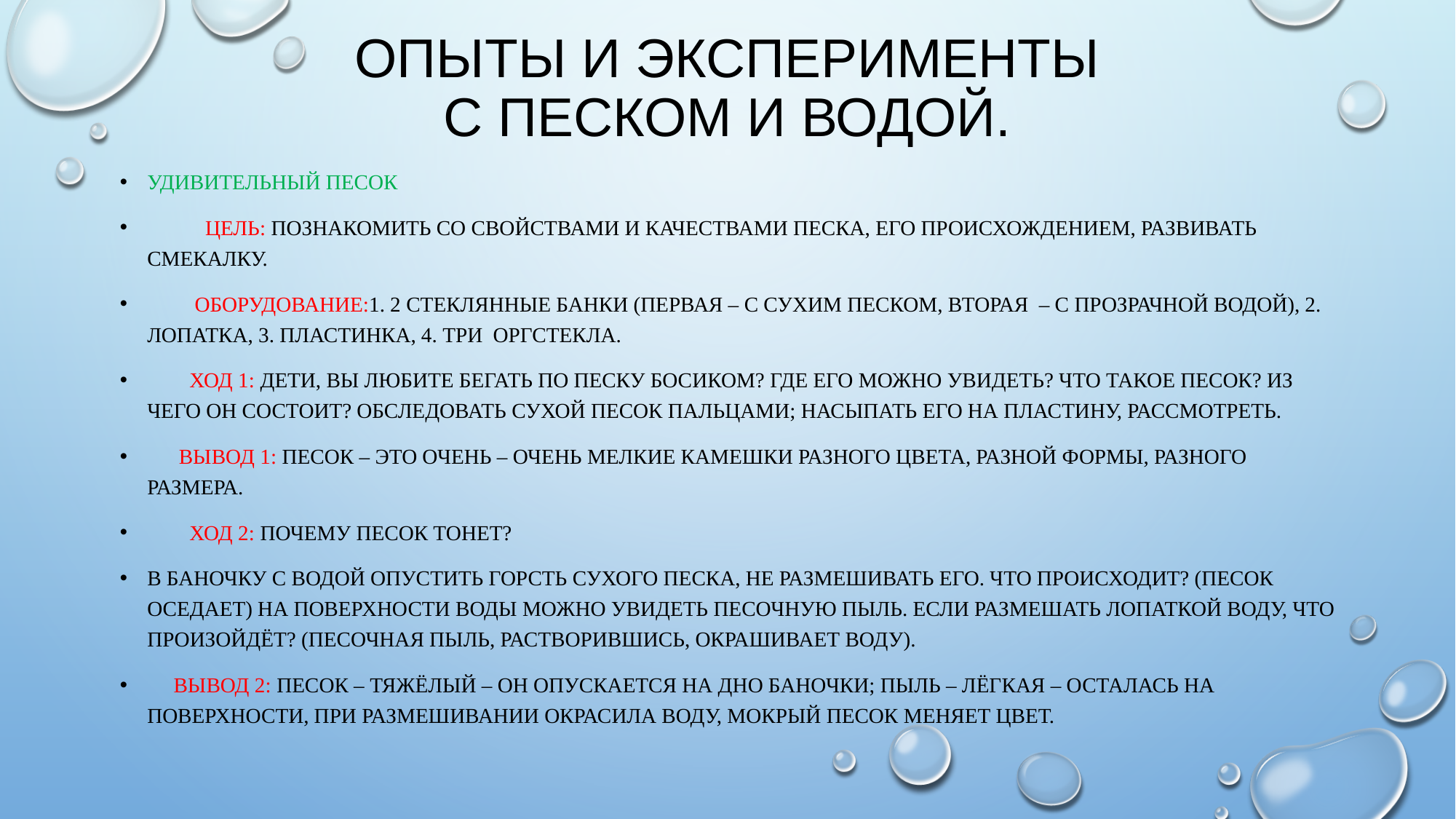

# Опыты и эксперименты с песком и водой.
Удивительный песок
           Цель: познакомить со свойствами и качествами песка, его происхождением, развивать смекалку.
         Оборудование:1. 2 стеклянные банки (первая – с сухим песком, вторая  – с прозрачной водой), 2. лопатка, 3. пластинка, 4. три  оргстекла.
        ход 1: Дети, вы любите бегать по песку босиком? Где его можно увидеть? Что такое песок? Из чего он состоит? Обследовать сухой песок пальцами; насыпать его на пластину, рассмотреть.
      Вывод 1: песок – это очень – очень мелкие камешки разного цвета, разной формы, разного размера.
        ход 2: Почему песок тонет?
В баночку с водой опустить горсть сухого песка, не размешивать его. Что происходит? (песок оседает) На поверхности воды можно увидеть песочную пыль. Если размешать лопаткой воду, что произойдёт? (песочная пыль, растворившись, окрашивает воду).
     Вывод 2: песок – тяжёлый – он опускается на дно баночки; пыль – лёгкая – осталась на поверхности, при размешивании окрасила воду, мокрый песок меняет цвет.